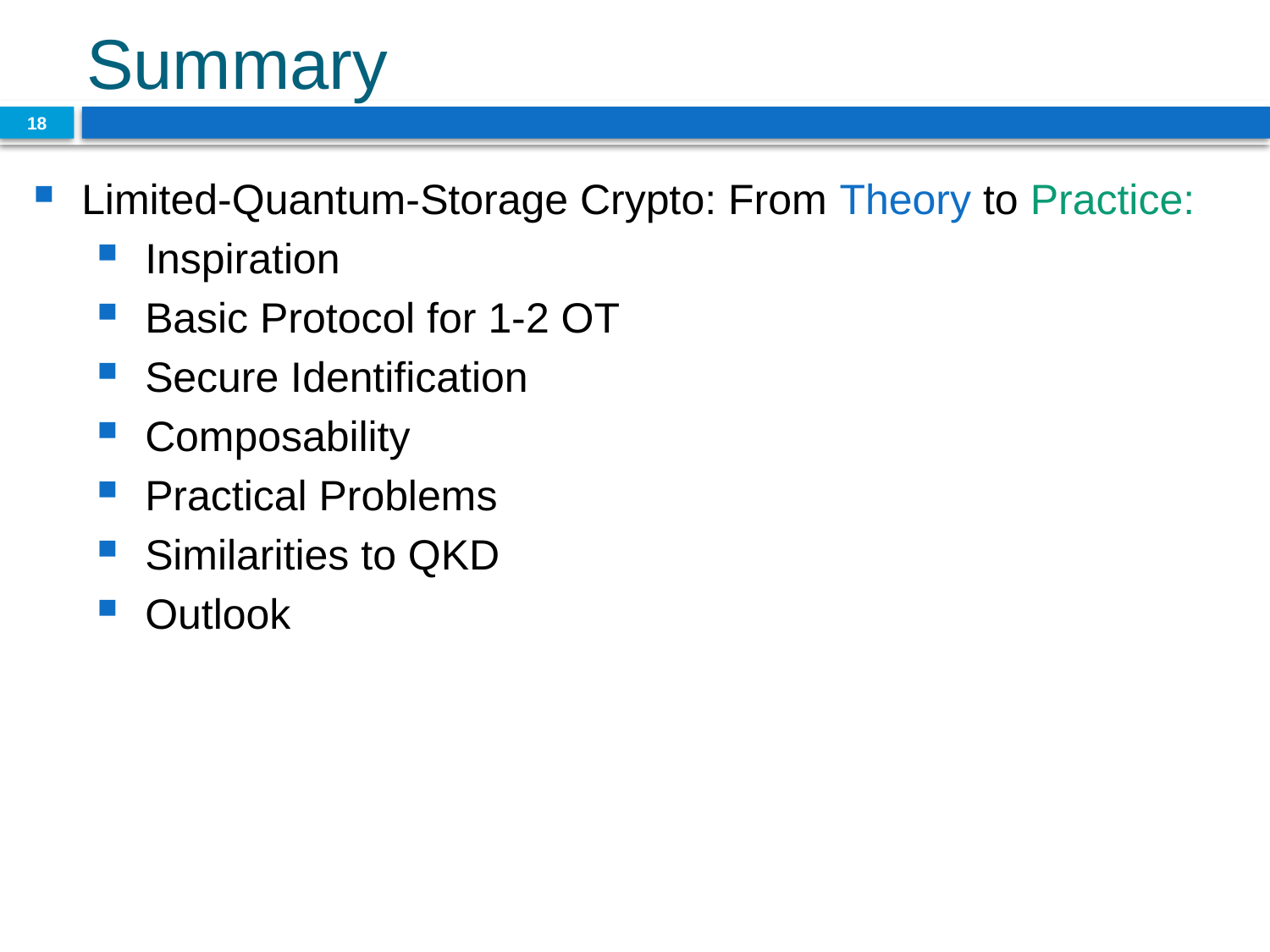

# Summary
18
Limited-Quantum-Storage Crypto: From Theory to Practice:
Inspiration
Basic Protocol for 1-2 OT
Secure Identification
Composability
Practical Problems
Similarities to QKD
Outlook